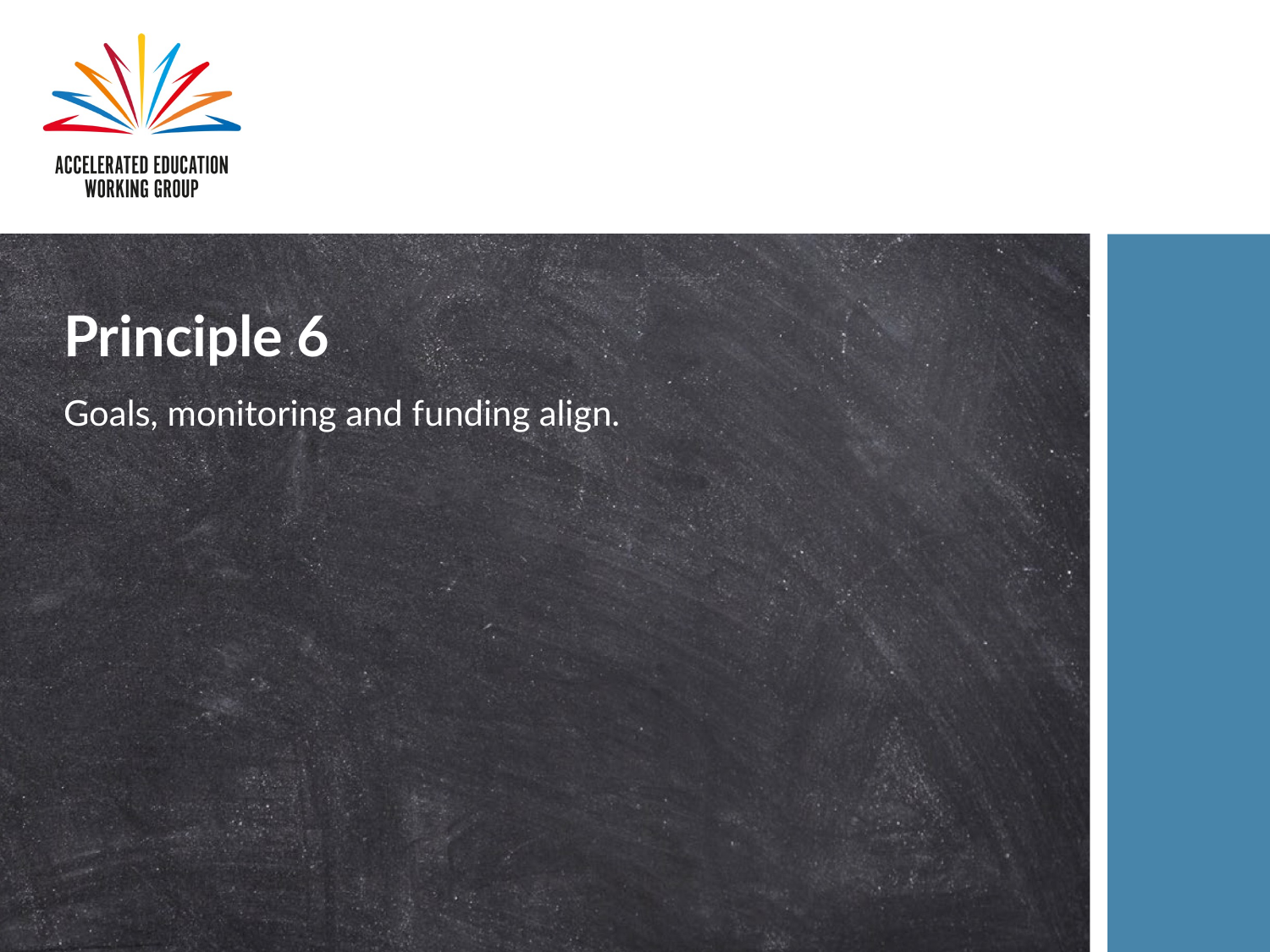

Principle 6
Goals, monitoring and funding align.